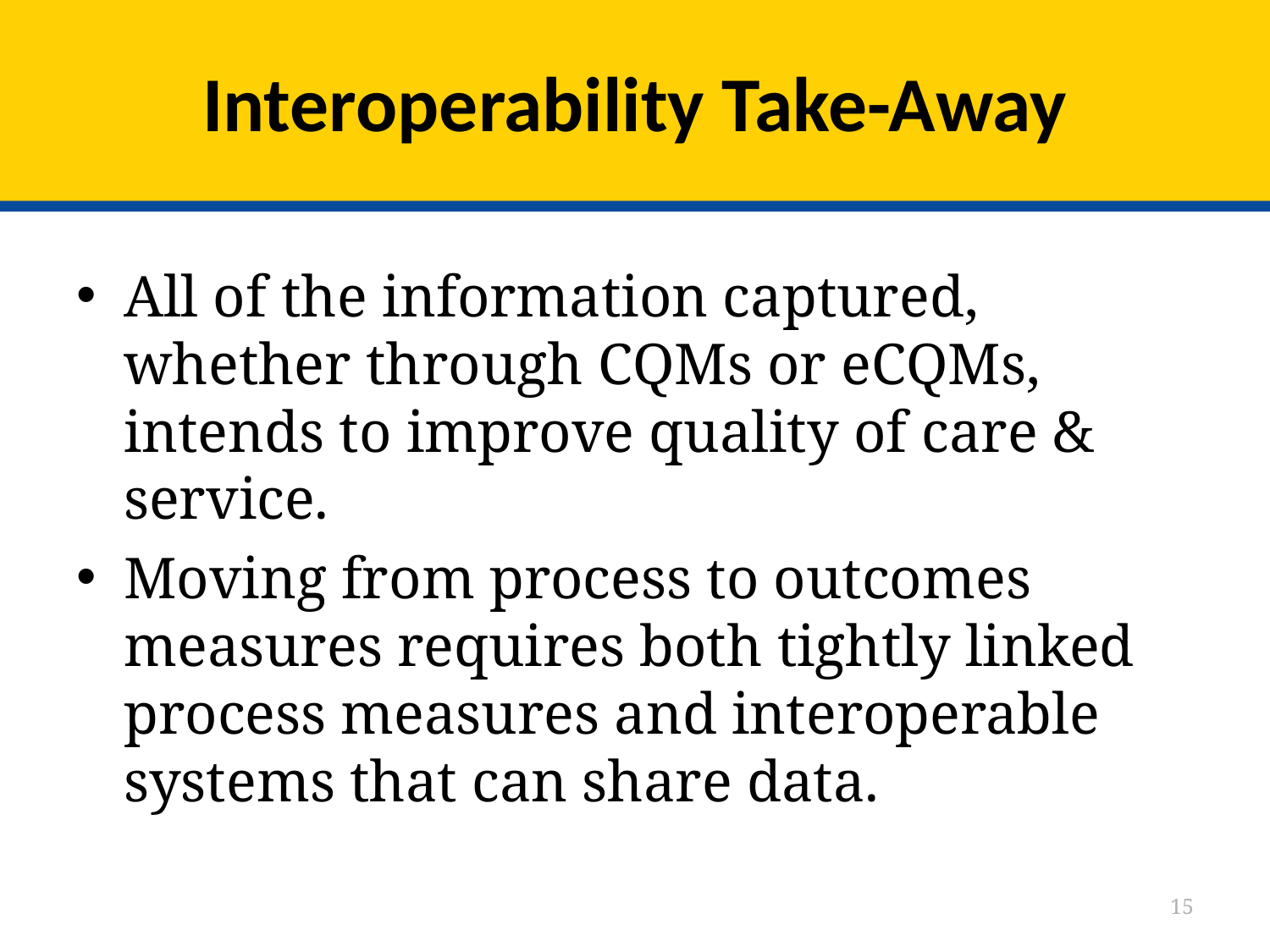

# Interoperability Take-Away
All of the information captured, whether through CQMs or eCQMs, intends to improve quality of care & service.
Moving from process to outcomes measures requires both tightly linked process measures and interoperable systems that can share data.

15